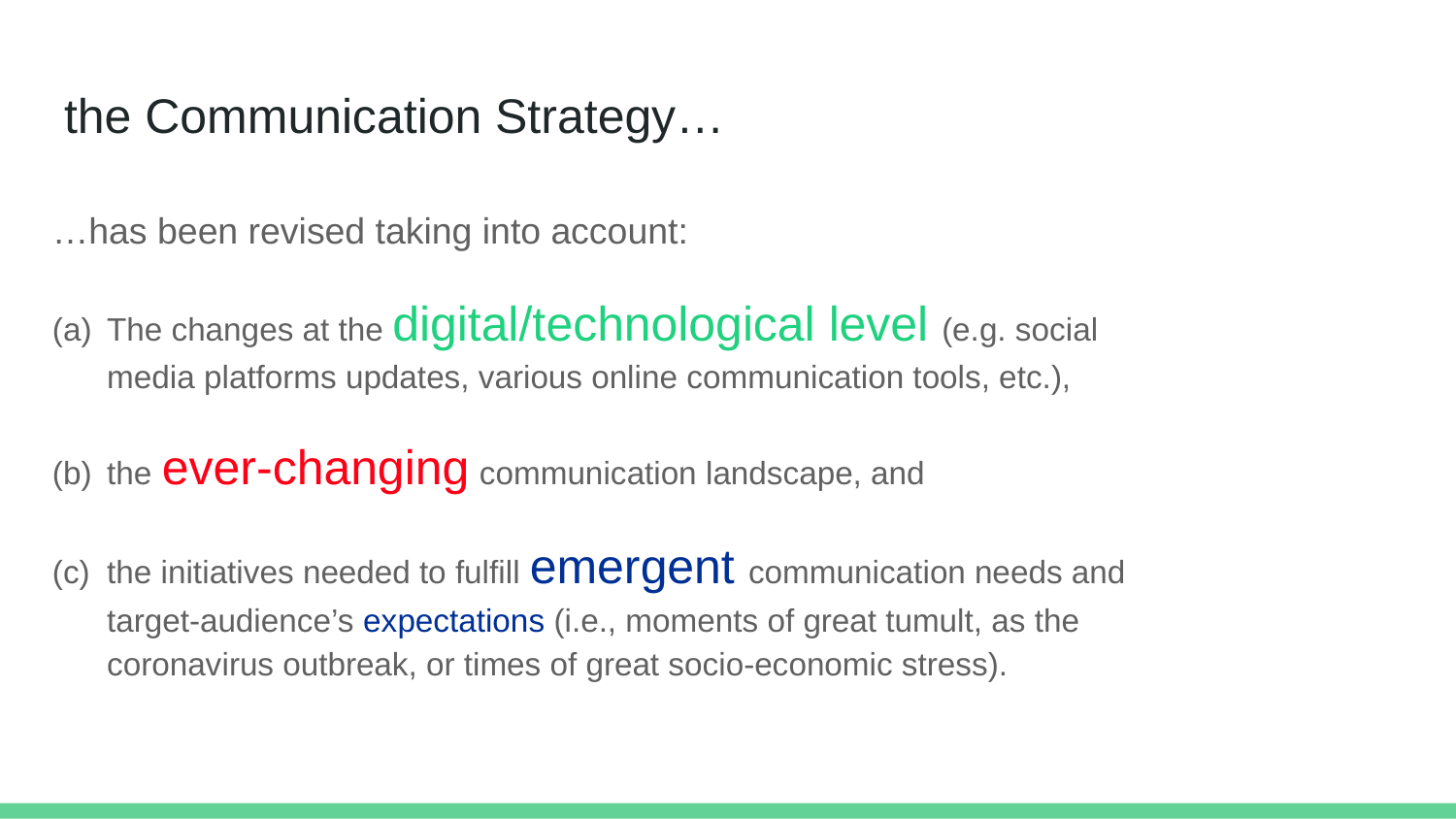

# the Communication Strategy…
…has been revised taking into account:
The changes at the digital/technological level (e.g. social media platforms updates, various online communication tools, etc.),
the ever-changing communication landscape, and
the initiatives needed to fulfill emergent communication needs and target-audience’s expectations (i.e., moments of great tumult, as the coronavirus outbreak, or times of great socio-economic stress).